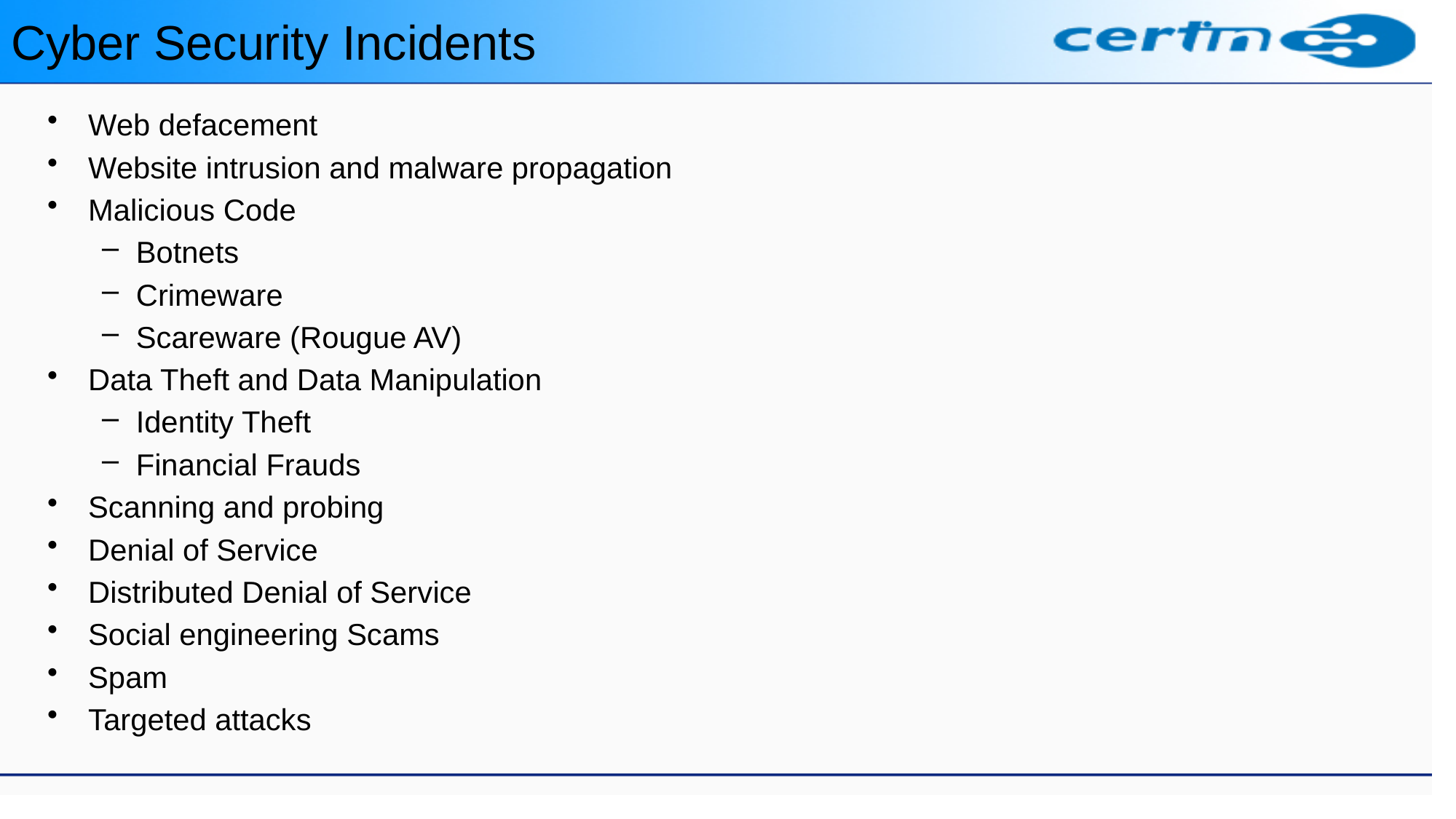

# Cyber Security Incidents
Web defacement
Website intrusion and malware propagation
Malicious Code
Botnets
Crimeware
Scareware (Rougue AV)
Data Theft and Data Manipulation
Identity Theft
Financial Frauds
Scanning and probing
Denial of Service
Distributed Denial of Service
Social engineering Scams
Spam
Targeted attacks